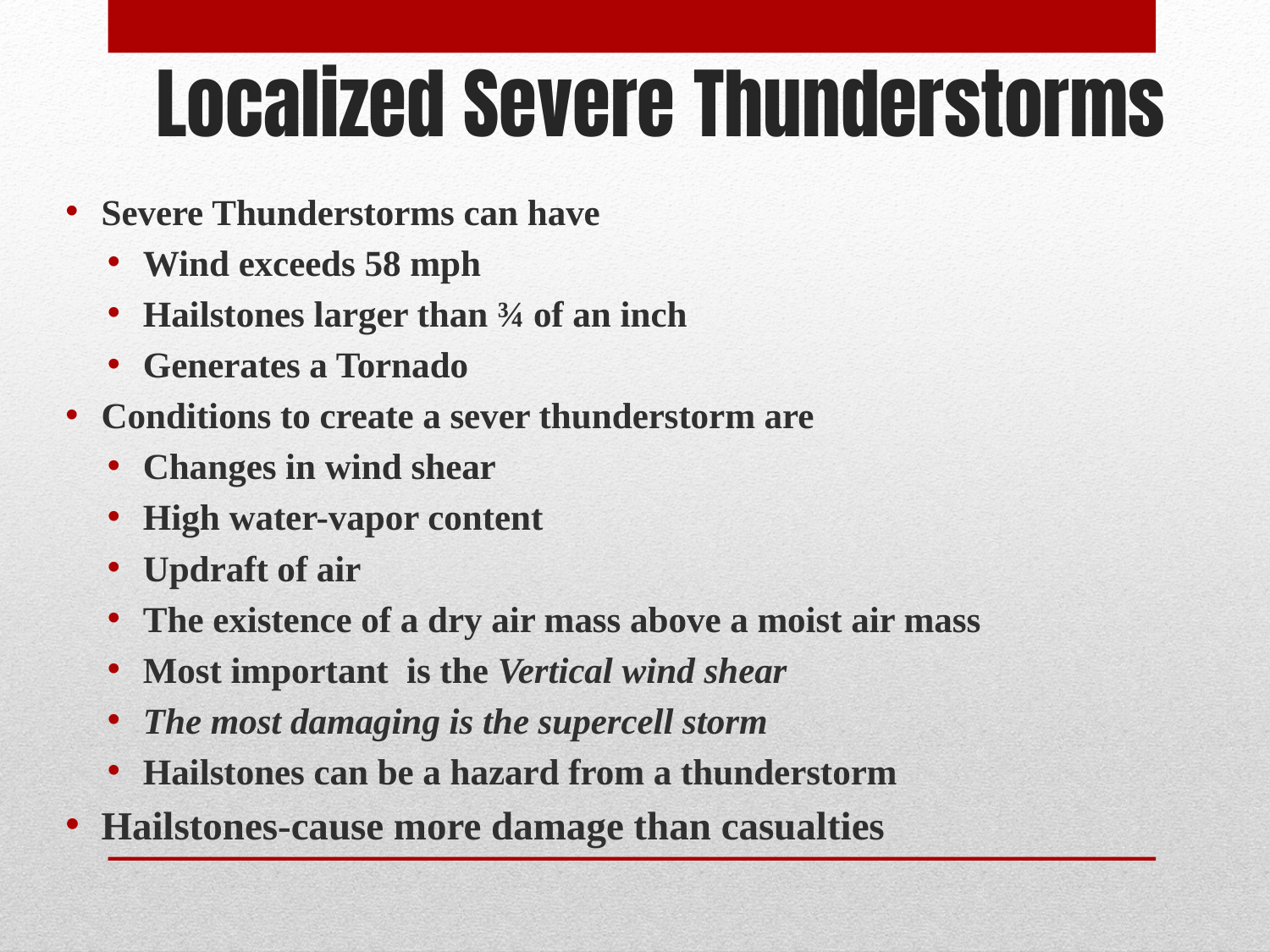

Localized Severe Thunderstorms
Severe Thunderstorms can have
Wind exceeds 58 mph
Hailstones larger than ¾ of an inch
Generates a Tornado
Conditions to create a sever thunderstorm are
Changes in wind shear
High water-vapor content
Updraft of air
The existence of a dry air mass above a moist air mass
Most important  is the Vertical wind shear
The most damaging is the supercell storm
Hailstones can be a hazard from a thunderstorm
Hailstones-cause more damage than casualties